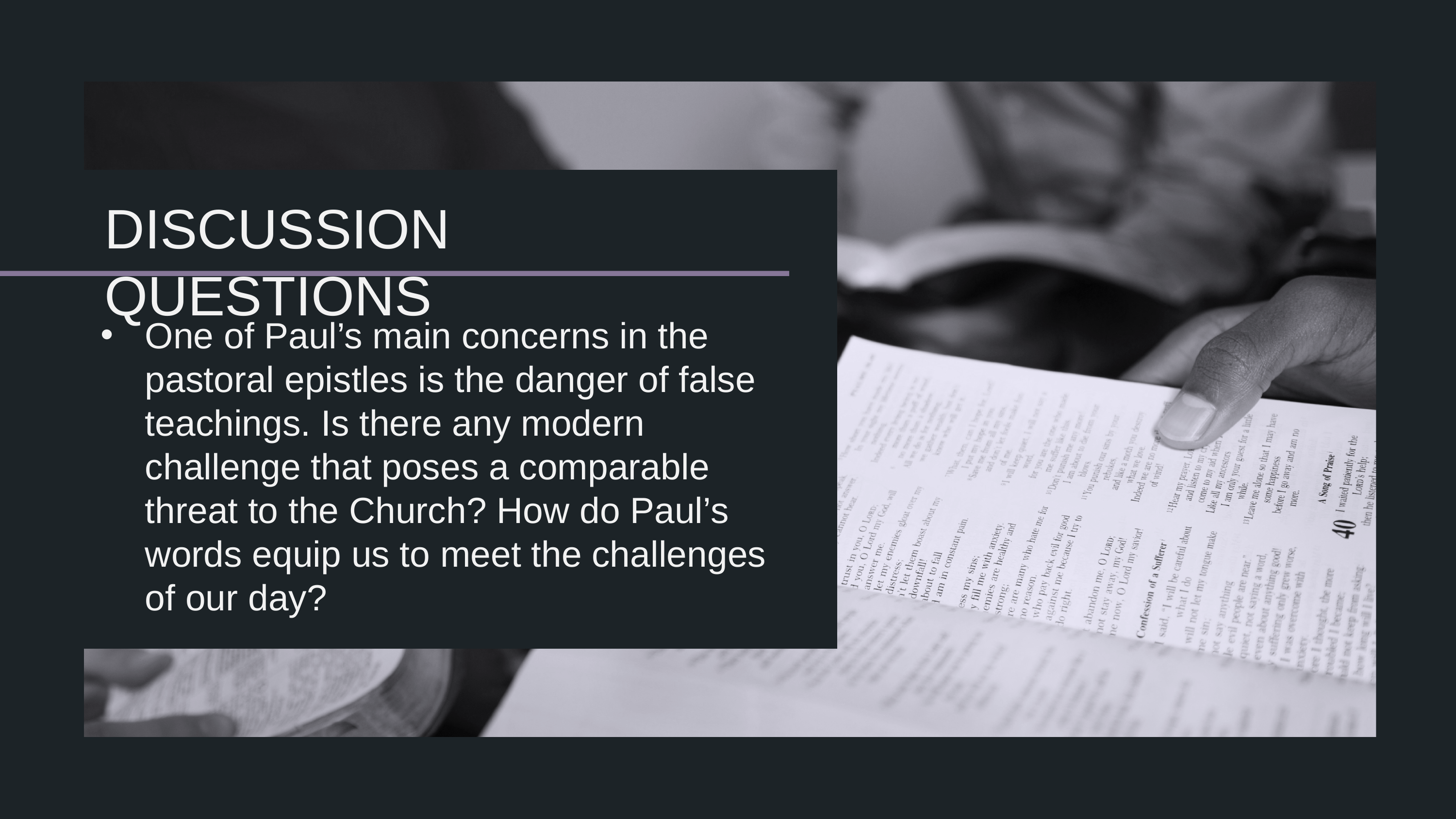

One of Paul’s main concerns in the pastoral epistles is the danger of false teachings. Is there any modern challenge that poses a comparable threat to the Church? How do Paul’s words equip us to meet the challenges of our day?